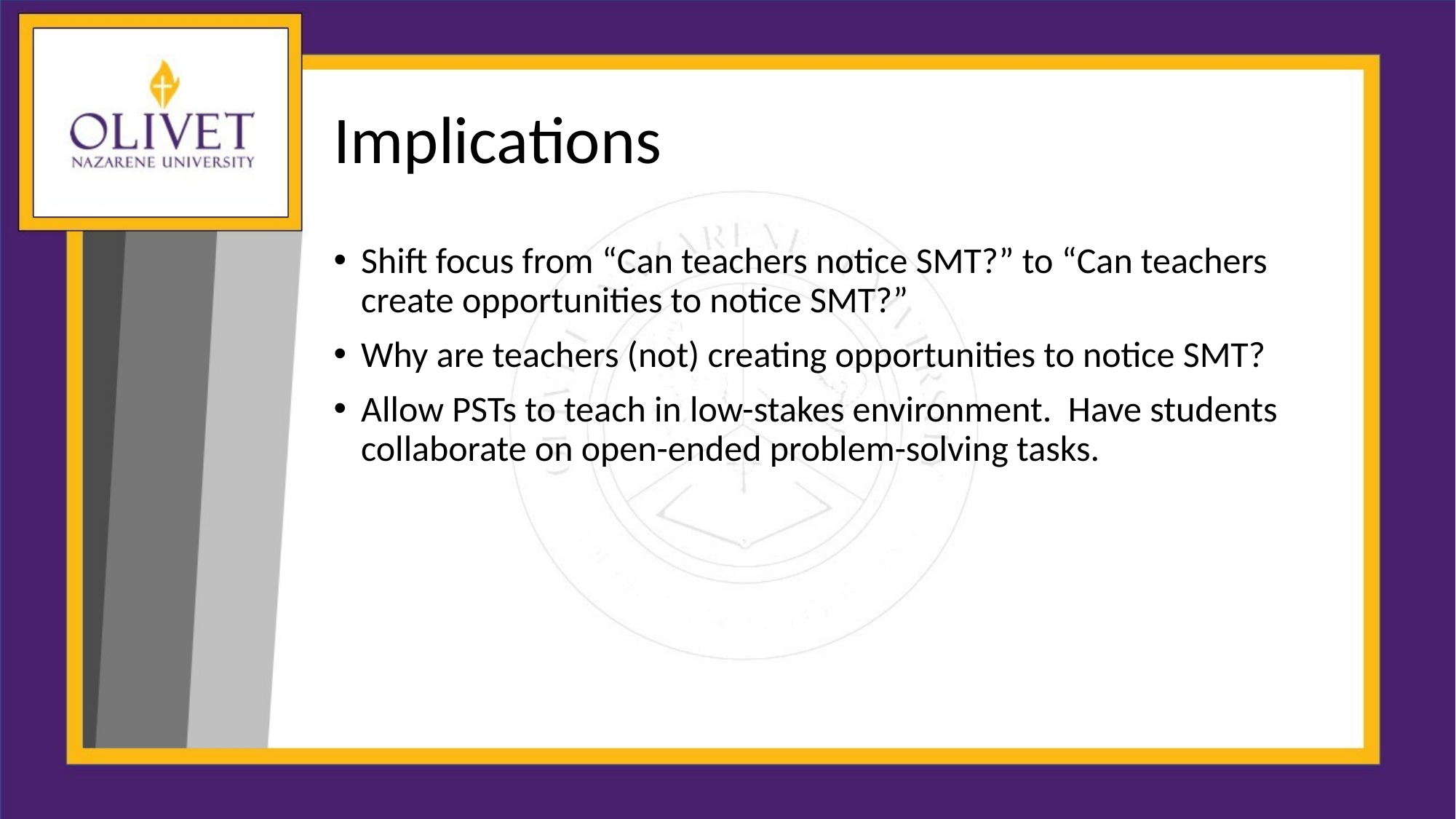

# Implications
Shift focus from “Can teachers notice SMT?” to “Can teachers create opportunities to notice SMT?”
Why are teachers (not) creating opportunities to notice SMT?
Allow PSTs to teach in low-stakes environment.  Have students collaborate on open-ended problem-solving tasks.